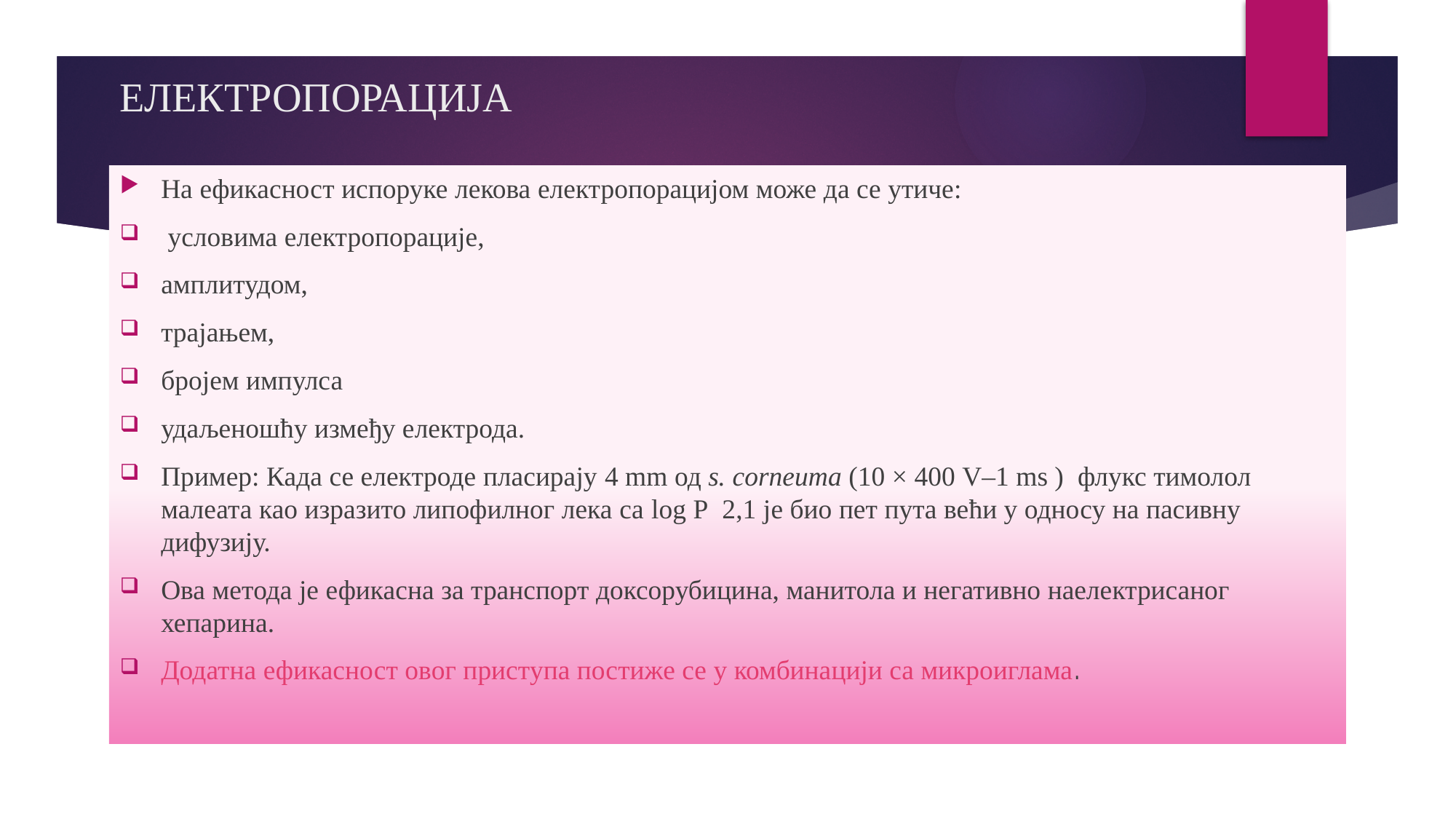

# ЕЛЕКТРОПОРАЦИЈА
На ефикасност испоруке лекова електропорацијом може да се утиче:
 условима електропорације,
амплитудом,
трајањем,
бројем импулса
удаљеношћу између електрода.
Пример: Када се електроде пласирају 4 mm од s. corneumа (10 × 400 V–1 ms )  флукс тимолол малеата као изразито липофилног лека са log P  2,1 је био пет пута већи у односу на пасивну дифузију.
Ова метода је ефикасна за транспорт доксорубицина, манитола и негативно наелектрисаног хепарина.
Додатна ефикасност овог приступа постиже се у комбинацији са микроиглама.